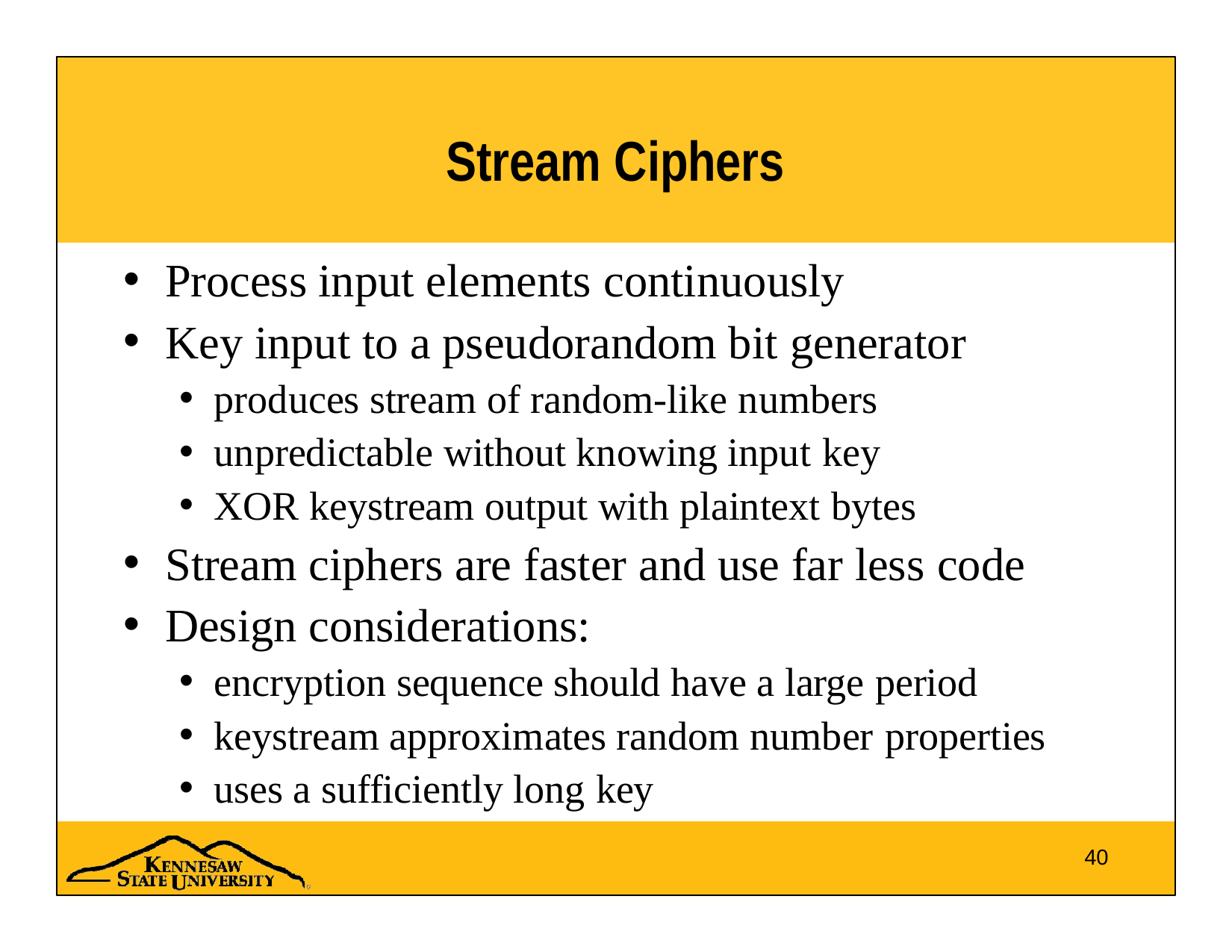

# Stream Ciphers
Process input elements continuously
Key input to a pseudorandom bit generator
produces stream of random-like numbers
unpredictable without knowing input key
XOR keystream output with plaintext bytes
Stream ciphers are faster and use far less code
Design considerations:
encryption sequence should have a large period
keystream approximates random number properties
uses a sufficiently long key

40